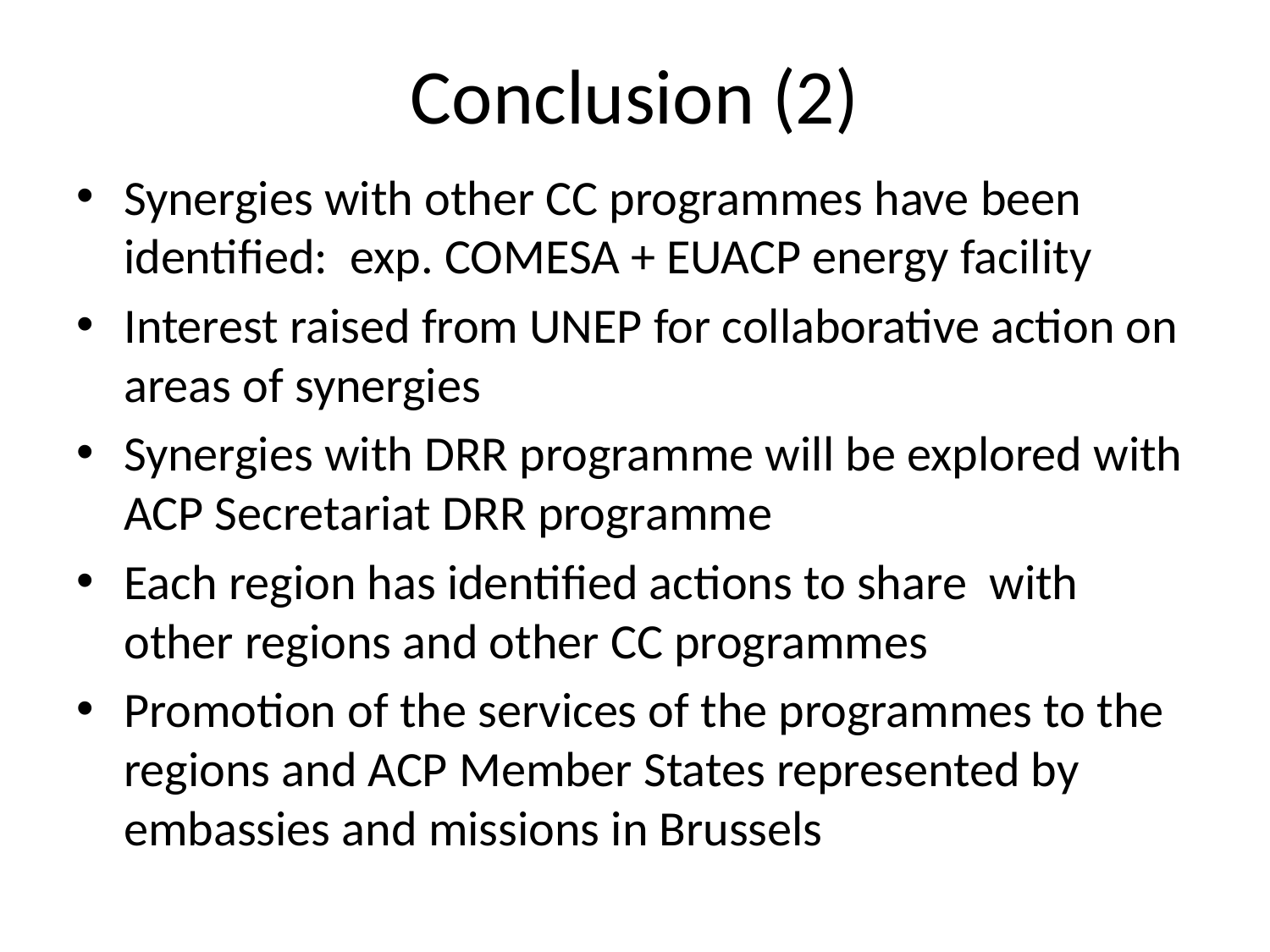

# Conclusion (2)
Synergies with other CC programmes have been identified:  exp. COMESA + EUACP energy facility
Interest raised from UNEP for collaborative action on areas of synergies
Synergies with DRR programme will be explored with ACP Secretariat DRR programme
Each region has identified actions to share  with other regions and other CC programmes
Promotion of the services of the programmes to the regions and ACP Member States represented by embassies and missions in Brussels